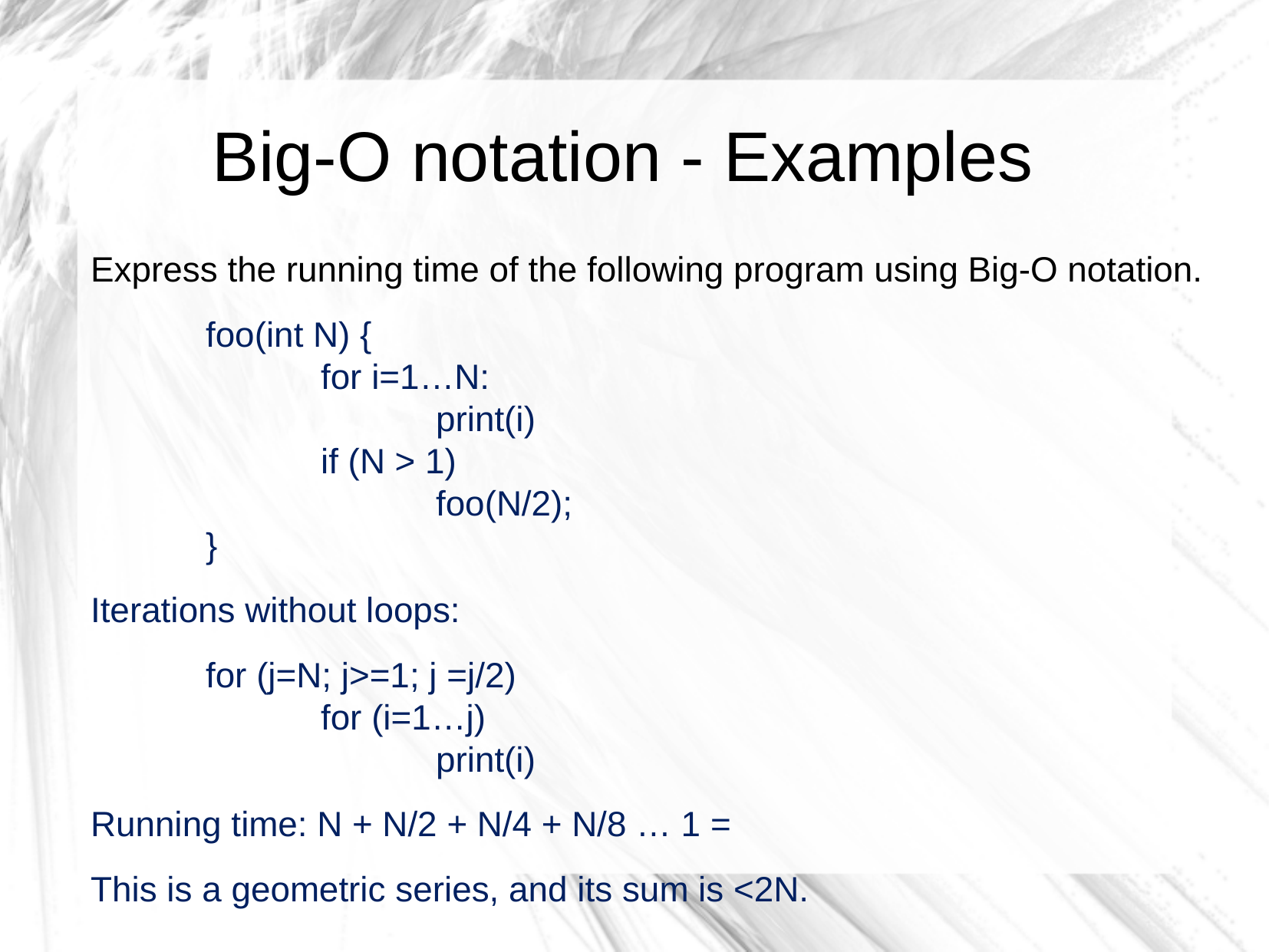

# Big-O notation - Examples
Express the running time of the following program using Big-O notation.
	foo(int N) {
		for i=1…N:
			print(i)
 		if (N > 1)
			foo(N/2);
	}
Iterations without loops:
	for (j=N; j>=1; j =j/2)
		for (i=1…j)
			print(i)
Running time: N + N/2 + N/4 + N/8 … 1 =
This is a geometric series, and its sum is <2N.